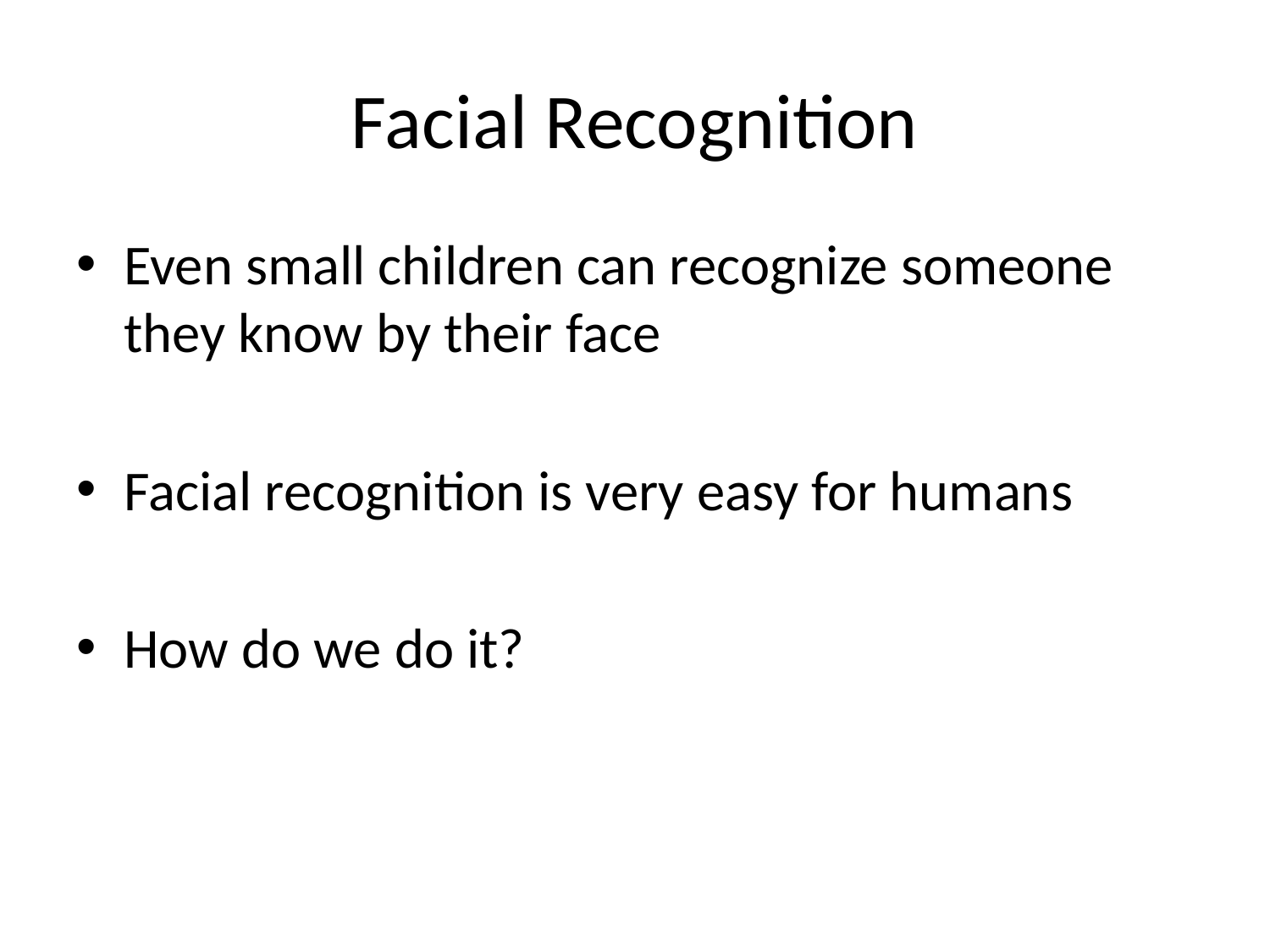

# Facial Recognition
Even small children can recognize someone they know by their face

Facial recognition is very easy for humans

How do we do it?